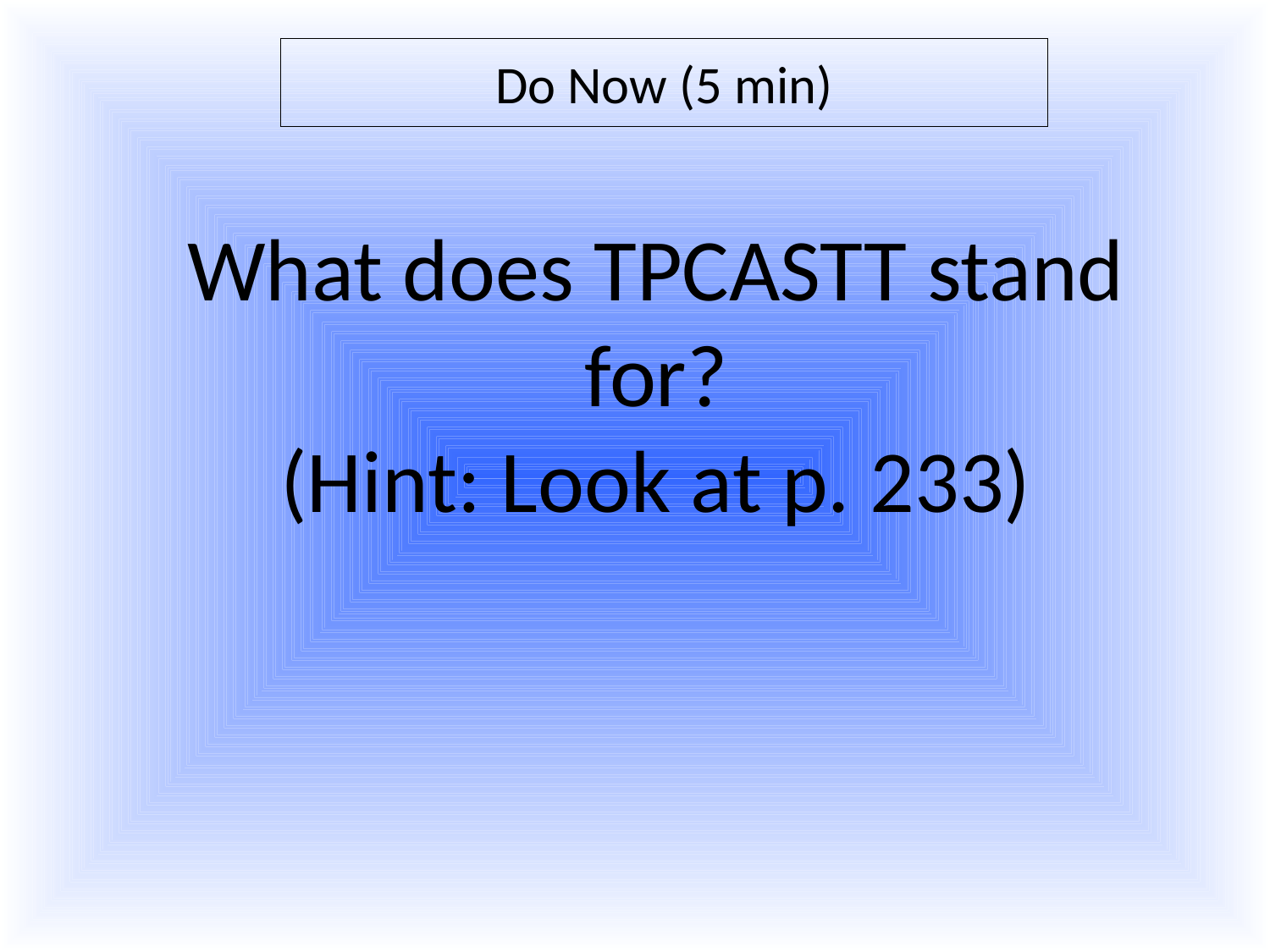

Do Now (5 min)
What does TPCASTT stand for?
(Hint: Look at p. 233)